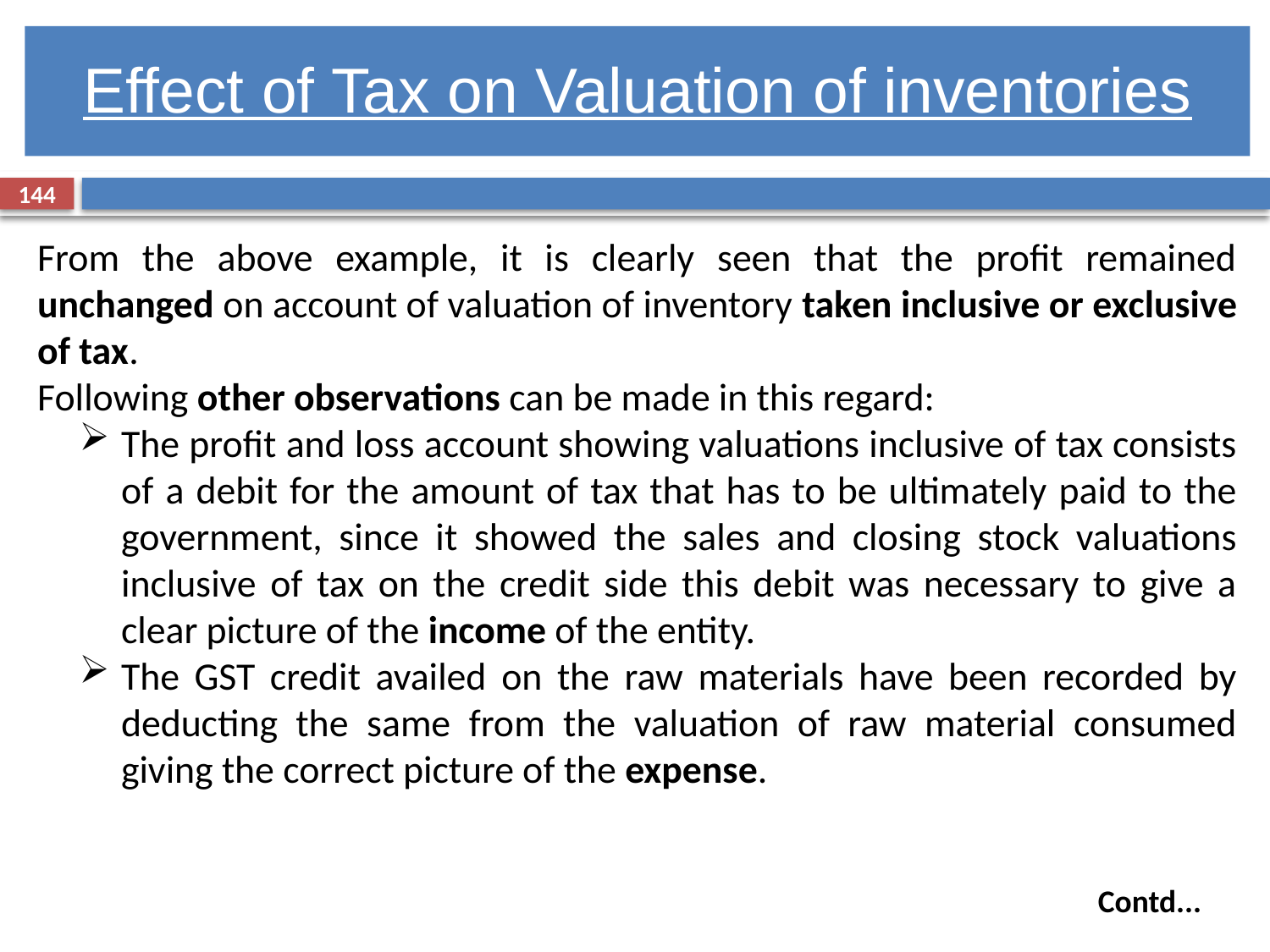

Effect of Tax on Valuation of inventories
144
From the above example, it is clearly seen that the profit remained unchanged on account of valuation of inventory taken inclusive or exclusive of tax.
Following other observations can be made in this regard:
The profit and loss account showing valuations inclusive of tax consists of a debit for the amount of tax that has to be ultimately paid to the government, since it showed the sales and closing stock valuations inclusive of tax on the credit side this debit was necessary to give a clear picture of the income of the entity.
The GST credit availed on the raw materials have been recorded by deducting the same from the valuation of raw material consumed giving the correct picture of the expense.
Contd...